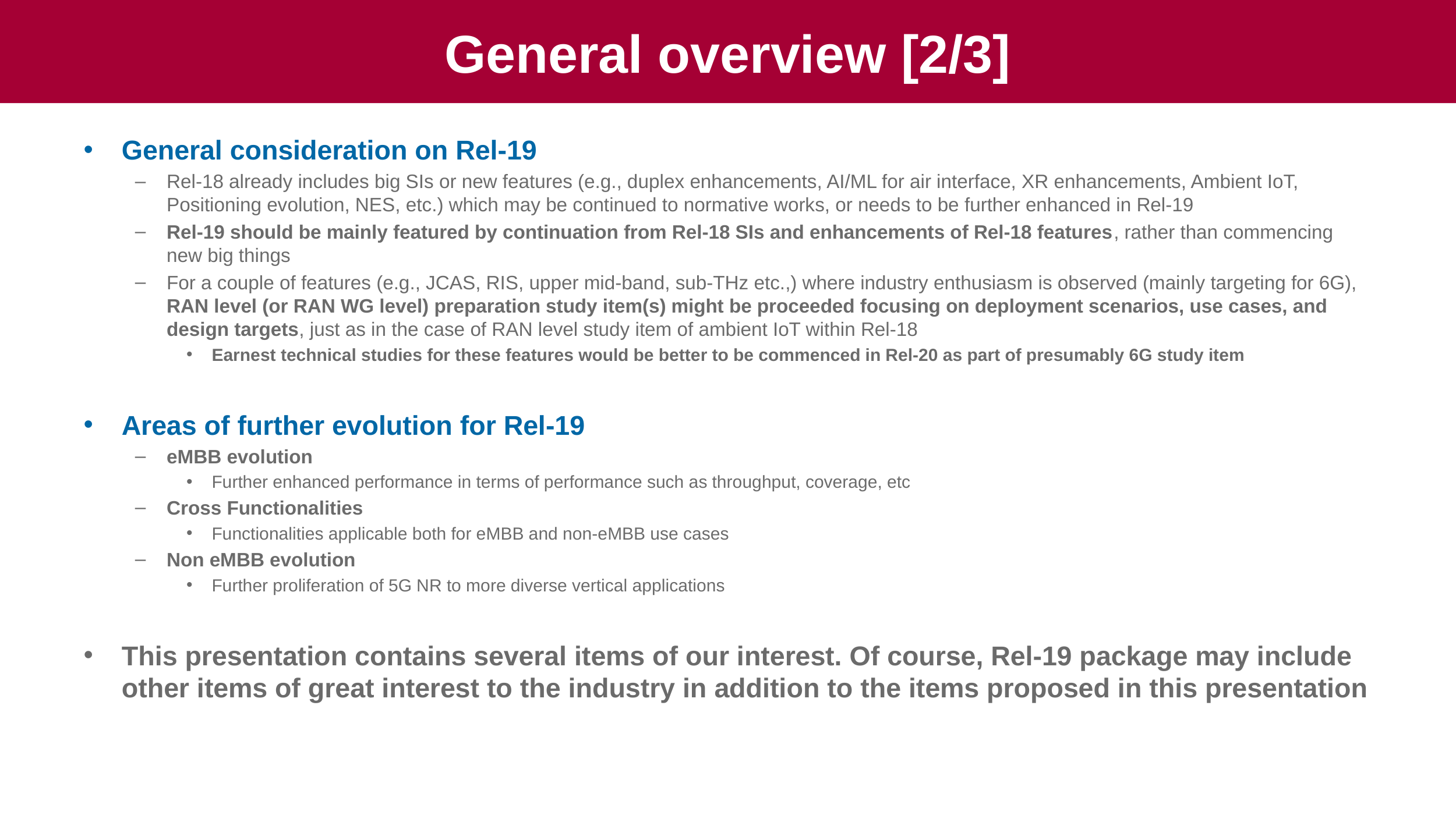

# General overview [2/3]
General consideration on Rel-19
Rel-18 already includes big SIs or new features (e.g., duplex enhancements, AI/ML for air interface, XR enhancements, Ambient IoT, Positioning evolution, NES, etc.) which may be continued to normative works, or needs to be further enhanced in Rel-19
Rel-19 should be mainly featured by continuation from Rel-18 SIs and enhancements of Rel-18 features, rather than commencing new big things
For a couple of features (e.g., JCAS, RIS, upper mid-band, sub-THz etc.,) where industry enthusiasm is observed (mainly targeting for 6G), RAN level (or RAN WG level) preparation study item(s) might be proceeded focusing on deployment scenarios, use cases, and design targets, just as in the case of RAN level study item of ambient IoT within Rel-18
Earnest technical studies for these features would be better to be commenced in Rel-20 as part of presumably 6G study item

Areas of further evolution for Rel-19
eMBB evolution
Further enhanced performance in terms of performance such as throughput, coverage, etc
Cross Functionalities
Functionalities applicable both for eMBB and non-eMBB use cases
Non eMBB evolution
Further proliferation of 5G NR to more diverse vertical applications

This presentation contains several items of our interest. Of course, Rel-19 package may include other items of great interest to the industry in addition to the items proposed in this presentation